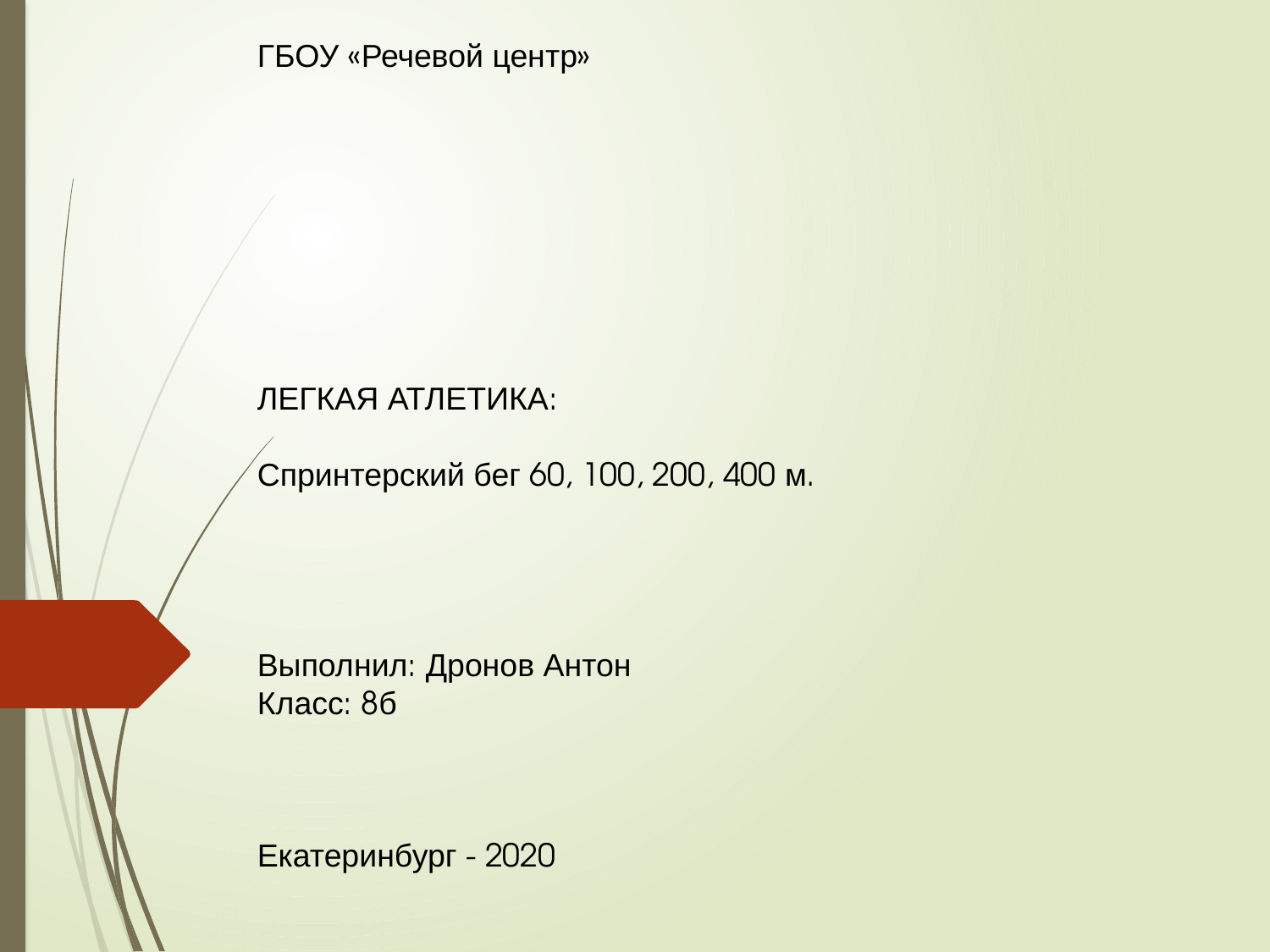

ГБОУ «Речевой центр»

ЛЕГКАЯ АТЛЕТИКА:

Спринтерский бег 60, 100, 200, 400 м.

Выполнил: Дронов Антон
Класс: 8б

Екатеринбург - 2020

#